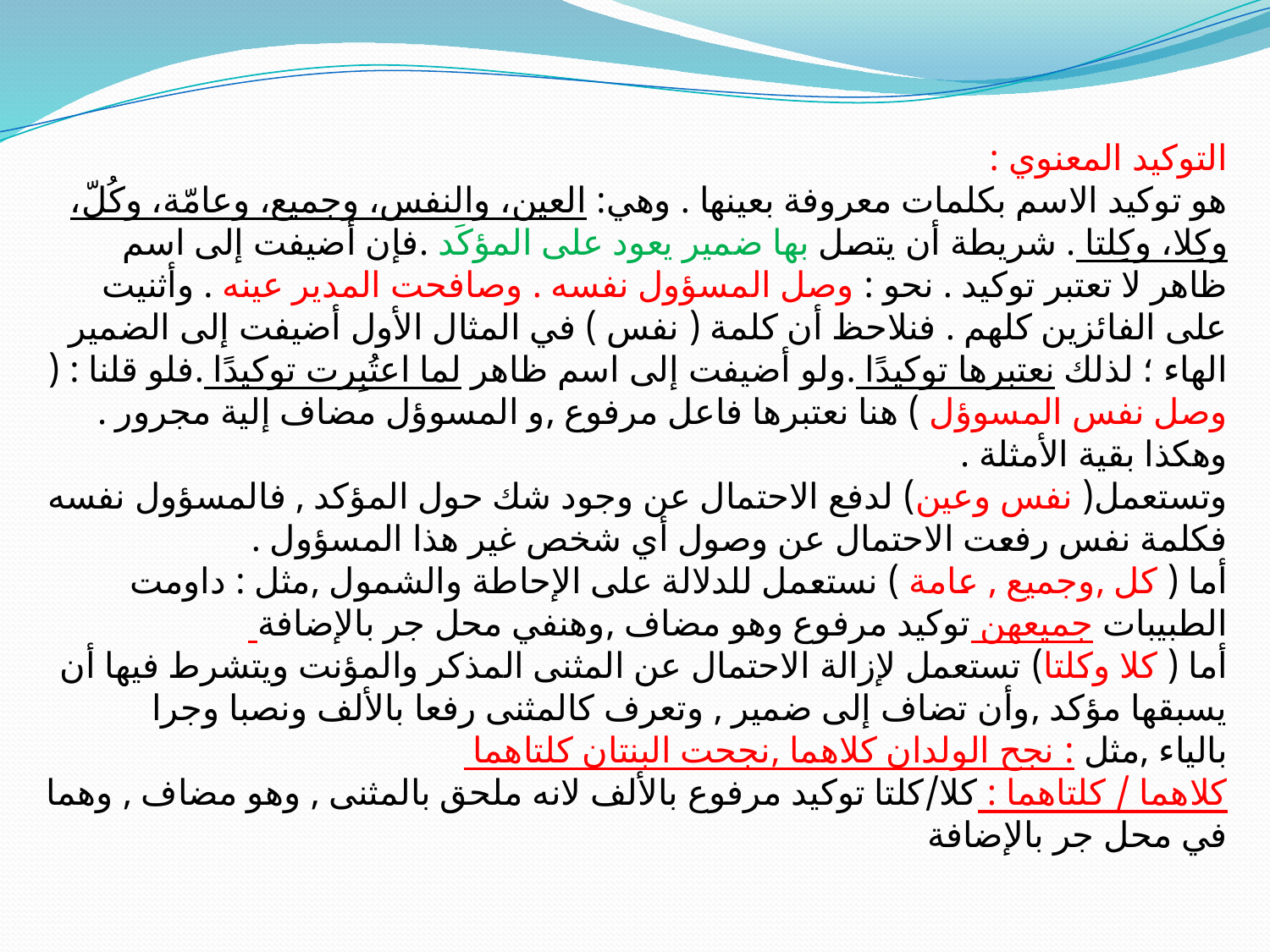

التوكيد المعنوي :
هو توكيد الاسم بكلمات معروفة بعينها . وهي: العين، والنفس، وجميع، وعامّة، وكُلّ، وكِلا، وكِلتا . شريطة أن يتصل بها ضمير يعود على المؤكَد .فإن أضيفت إلى اسم ظاهر لا تعتبر توكيد . نحو : وصل المسؤول نفسه . وصافحت المدير عينه . وأثنيت على الفائزين كلهم . فنلاحظ أن كلمة ( نفس ) في المثال الأول أضيفت إلى الضمير الهاء ؛ لذلك نعتبرها توكيدًا .ولو أضيفت إلى اسم ظاهر لما اعتُبِرت توكيدًا .فلو قلنا : ( وصل نفس المسوؤل ) هنا نعتبرها فاعل مرفوع ,و المسوؤل مضاف إلية مجرور . وهكذا بقية الأمثلة .
وتستعمل( نفس وعين) لدفع الاحتمال عن وجود شك حول المؤكد , فالمسؤول نفسه فكلمة نفس رفعت الاحتمال عن وصول أي شخص غير هذا المسؤول .
أما ( كل ,وجميع , عامة ) نستعمل للدلالة على الإحاطة والشمول ,مثل : داومت الطبيبات جميعهن توكيد مرفوع وهو مضاف ,وهنفي محل جر بالإضافة
أما ( كلا وكلتا) تستعمل لإزالة الاحتمال عن المثنى المذكر والمؤنت ويتشرط فيها أن يسبقها مؤكد ,وأن تضاف إلى ضمير , وتعرف كالمثنى رفعا بالألف ونصبا وجرا بالياء ,مثل : نجح الولدان كلاهما ,نجحت البنتان كلتاهما
كلاهما / كلتاهما : كلا/كلتا توكيد مرفوع بالألف لانه ملحق بالمثنى , وهو مضاف , وهما في محل جر بالإضافة